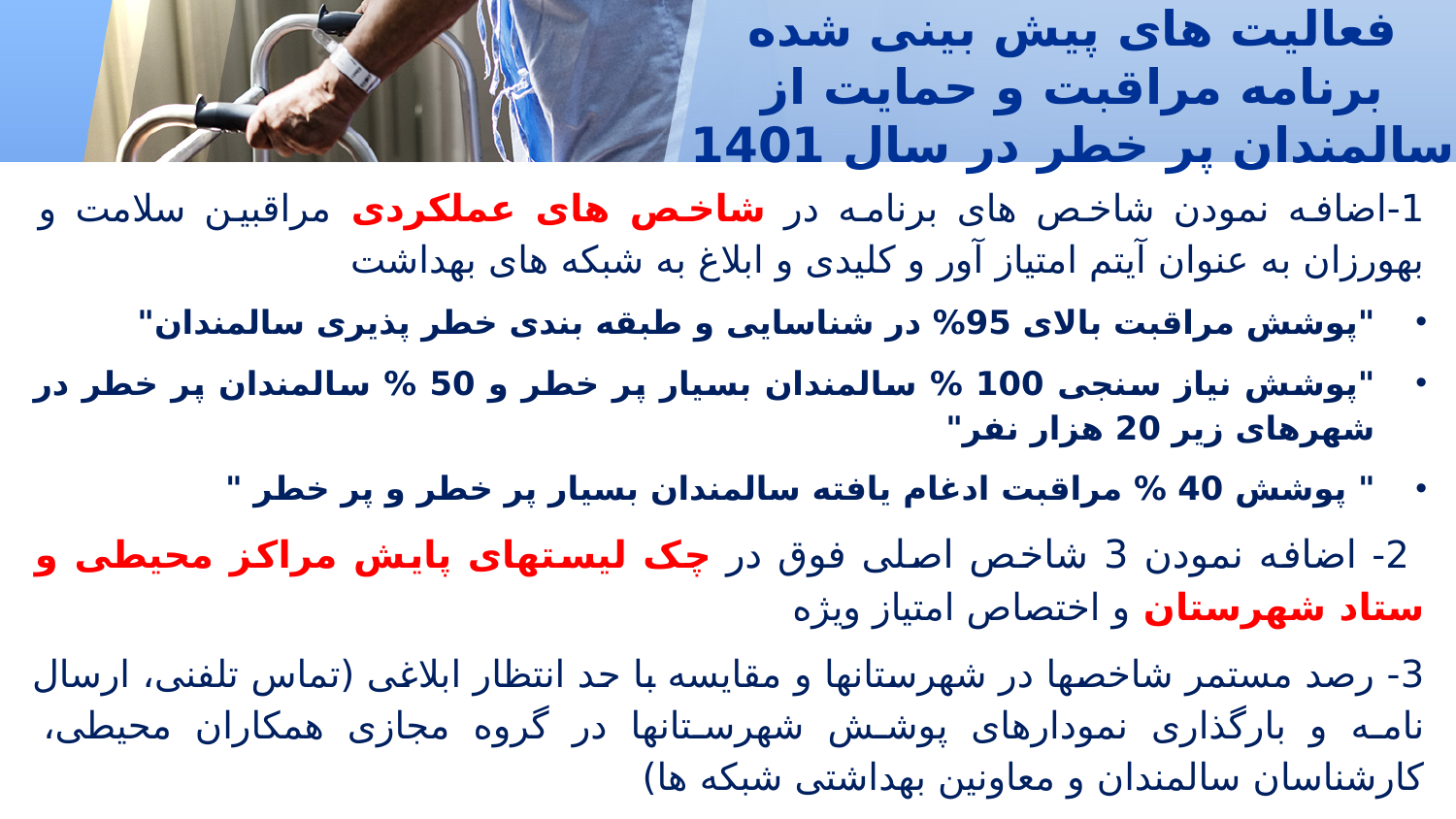

# فعالیت های پیش بینی شده برنامه مراقبت و حمایت از سالمندان پر خطر در سال 1401
1-اضافه نمودن شاخص های برنامه در شاخص های عملکردی مراقبین سلامت و بهورزان به عنوان آیتم امتیاز آور و کلیدی و ابلاغ به شبکه های بهداشت
"پوشش مراقبت بالای 95% در شناسایی و طبقه بندی خطر پذیری سالمندان"
"پوشش نیاز سنجی 100 % سالمندان بسیار پر خطر و 50 % سالمندان پر خطر در شهرهای زیر 20 هزار نفر"
" پوشش 40 % مراقبت ادغام یافته سالمندان بسیار پر خطر و پر خطر "
 2- اضافه نمودن 3 شاخص اصلی فوق در چک لیستهای پایش مراکز محیطی و ستاد شهرستان و اختصاص امتیاز ویژه
3- رصد مستمر شاخصها در شهرستانها و مقایسه با حد انتظار ابلاغی (تماس تلفنی، ارسال نامه و بارگذاری نمودارهای پوشش شهرستانها در گروه مجازی همکاران محیطی، کارشناسان سالمندان و معاونین بهداشتی شبکه ها)